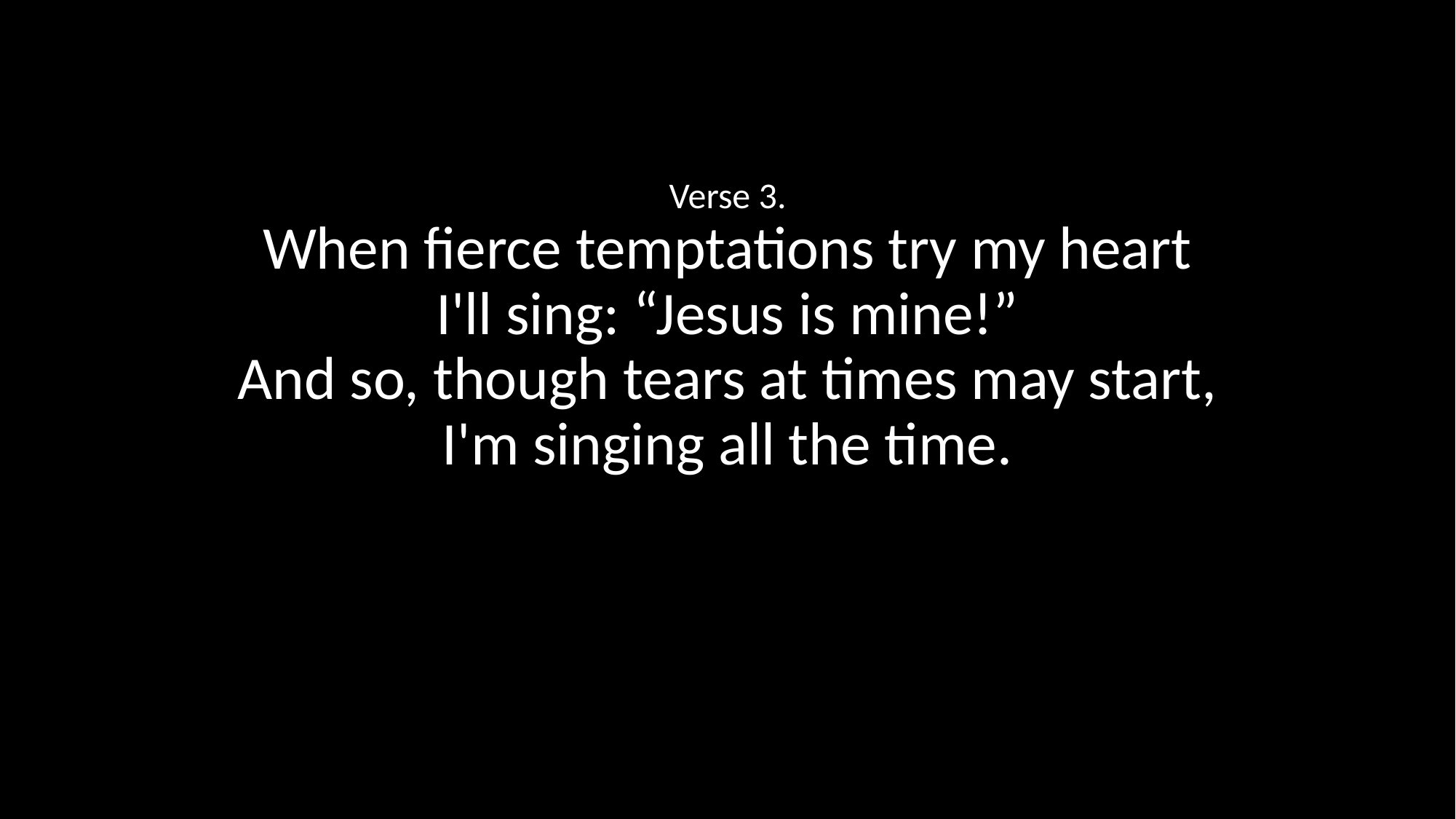

Verse 3.
When fierce temptations try my heart
I'll sing: “Jesus is mine!”
And so, though tears at times may start,
I'm singing all the time.